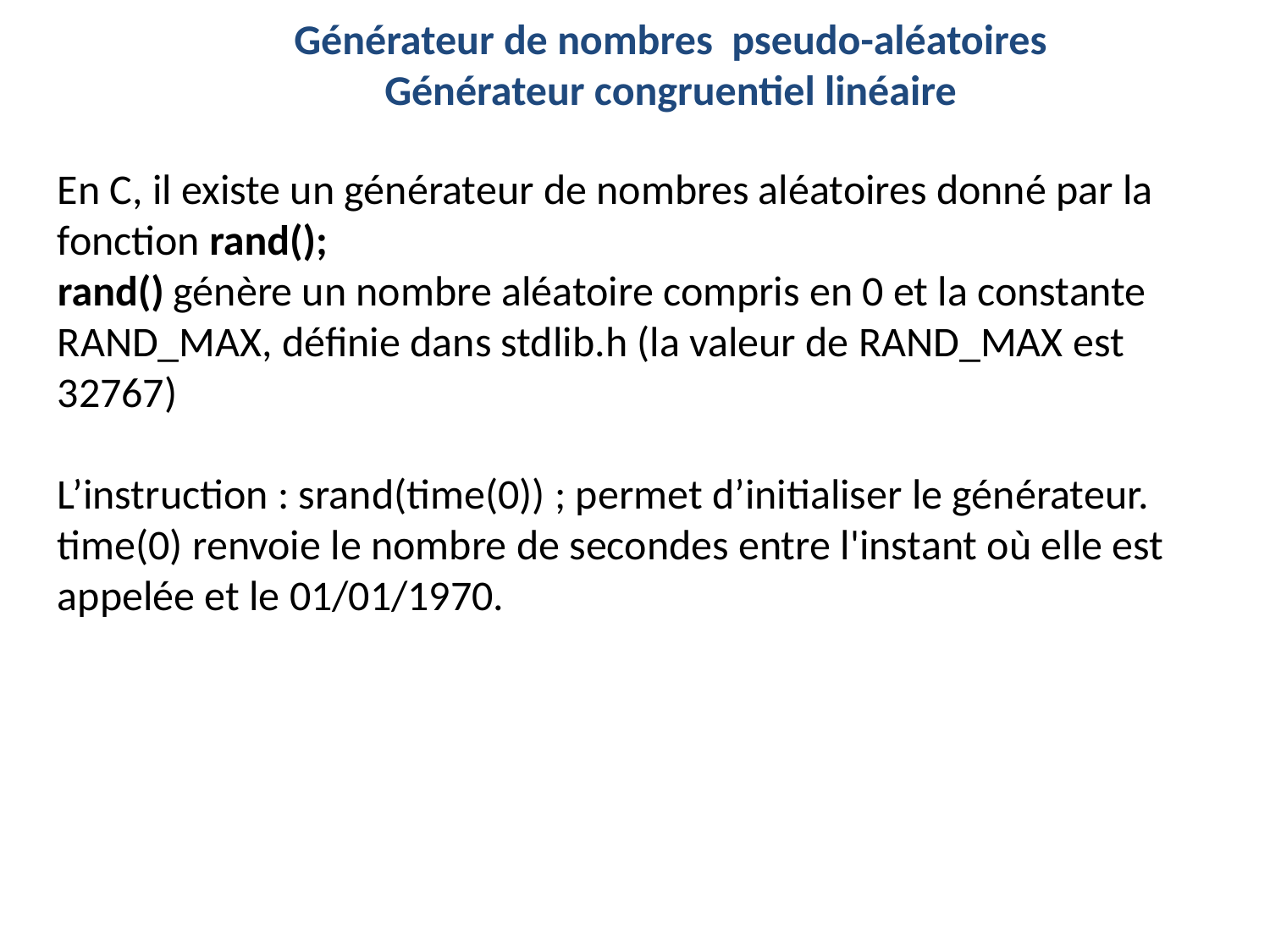

Générateur de nombres  pseudo-aléatoires
Générateur congruentiel linéaire
En C, il existe un générateur de nombres aléatoires donné par la fonction rand();
rand() génère un nombre aléatoire compris en 0 et la constante RAND_MAX, définie dans stdlib.h (la valeur de RAND_MAX est 32767)

L’instruction : srand(time(0)) ; permet d’initialiser le générateur. time(0) renvoie le nombre de secondes entre l'instant où elle est appelée et le 01/01/1970.